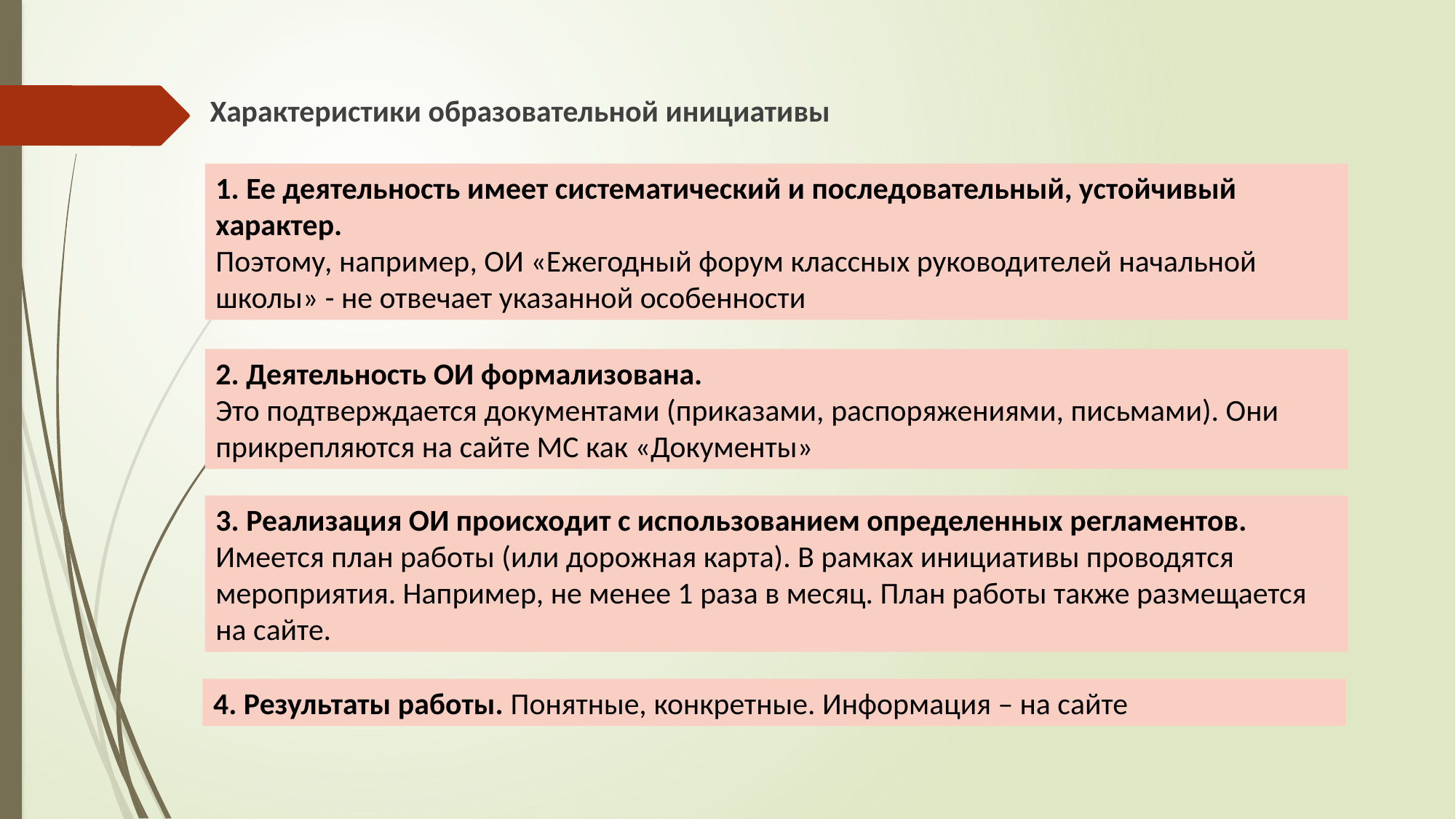

Характеристики образовательной инициативы
1. Ее деятельность имеет систематический и последовательный, устойчивый характер.
Поэтому, например, ОИ «Ежегодный форум классных руководителей начальной школы» - не отвечает указанной особенности
2. Деятельность ОИ формализована.
Это подтверждается документами (приказами, распоряжениями, письмами). Они прикрепляются на сайте МС как «Документы»
3. Реализация ОИ происходит с использованием определенных регламентов.
Имеется план работы (или дорожная карта). В рамках инициативы проводятся мероприятия. Например, не менее 1 раза в месяц. План работы также размещается на сайте.
4. Результаты работы. Понятные, конкретные. Информация – на сайте